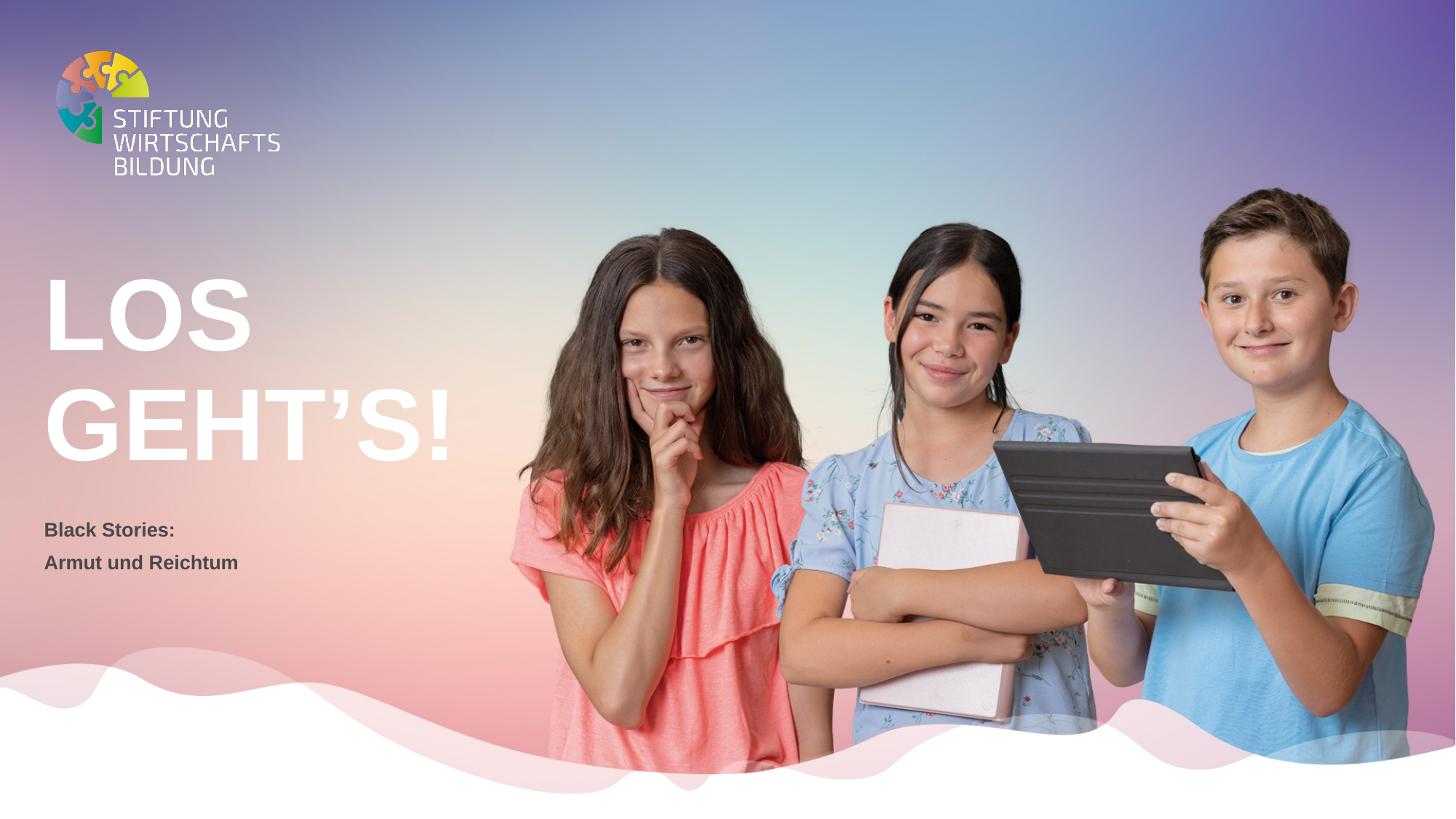

# Los Geht’s!
Black Stories:
Armut und Reichtum